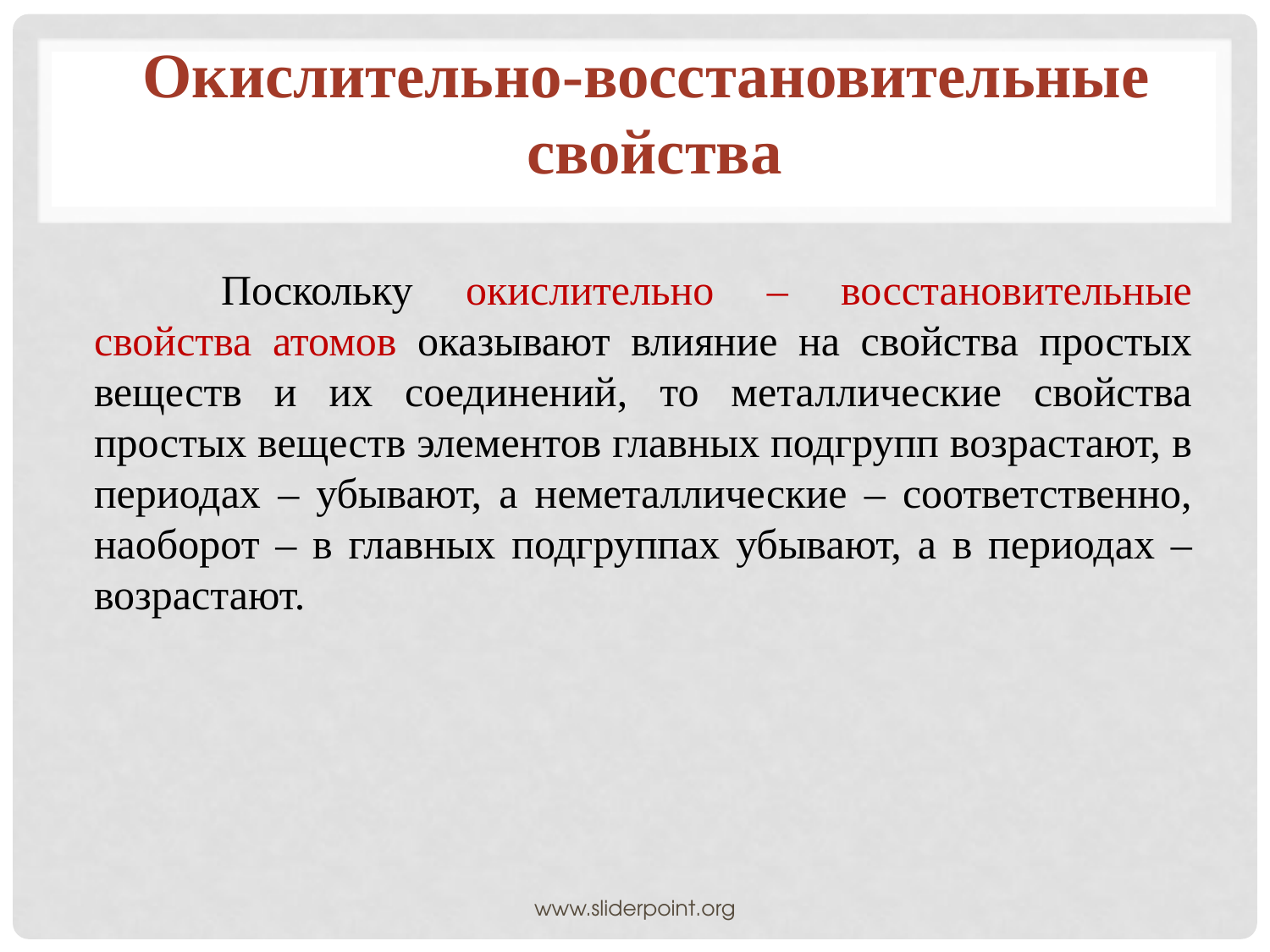

Окислительно-восстановительные
свойства

	Поскольку окислительно – восстановительные свойства атомов оказывают влияние на свойства простых веществ и их соединений, то металлические свойства простых веществ элементов главных подгрупп возрастают, в периодах – убывают, а неметаллические – соответственно, наоборот – в главных подгруппах убывают, а в периодах – возрастают.
www.sliderpoint.org